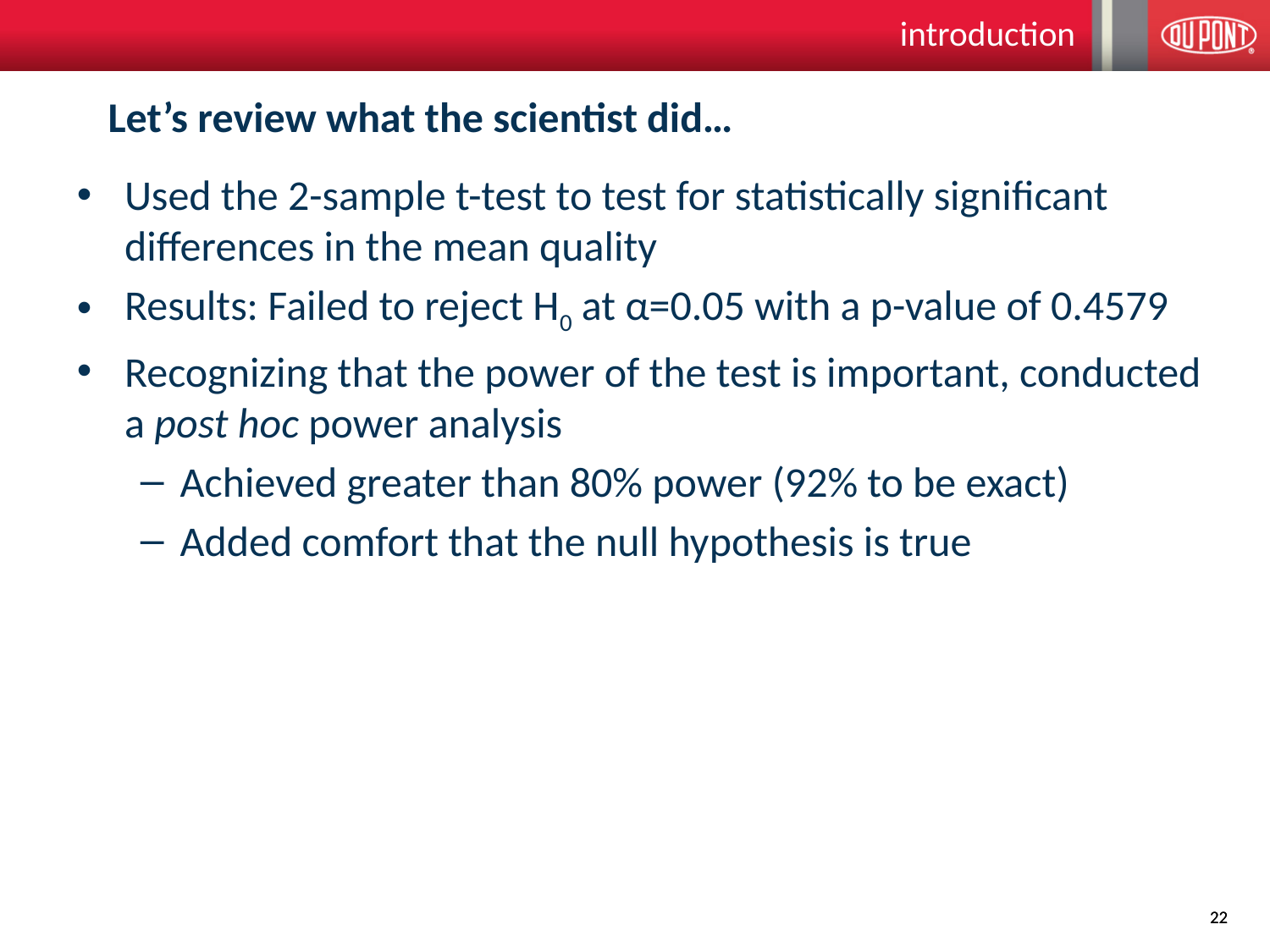

introduction
# Let’s review what the scientist did…
Used the 2-sample t-test to test for statistically significant differences in the mean quality
Results: Failed to reject H0 at α=0.05 with a p-value of 0.4579
Recognizing that the power of the test is important, conducted a post hoc power analysis
Achieved greater than 80% power (92% to be exact)
Added comfort that the null hypothesis is true